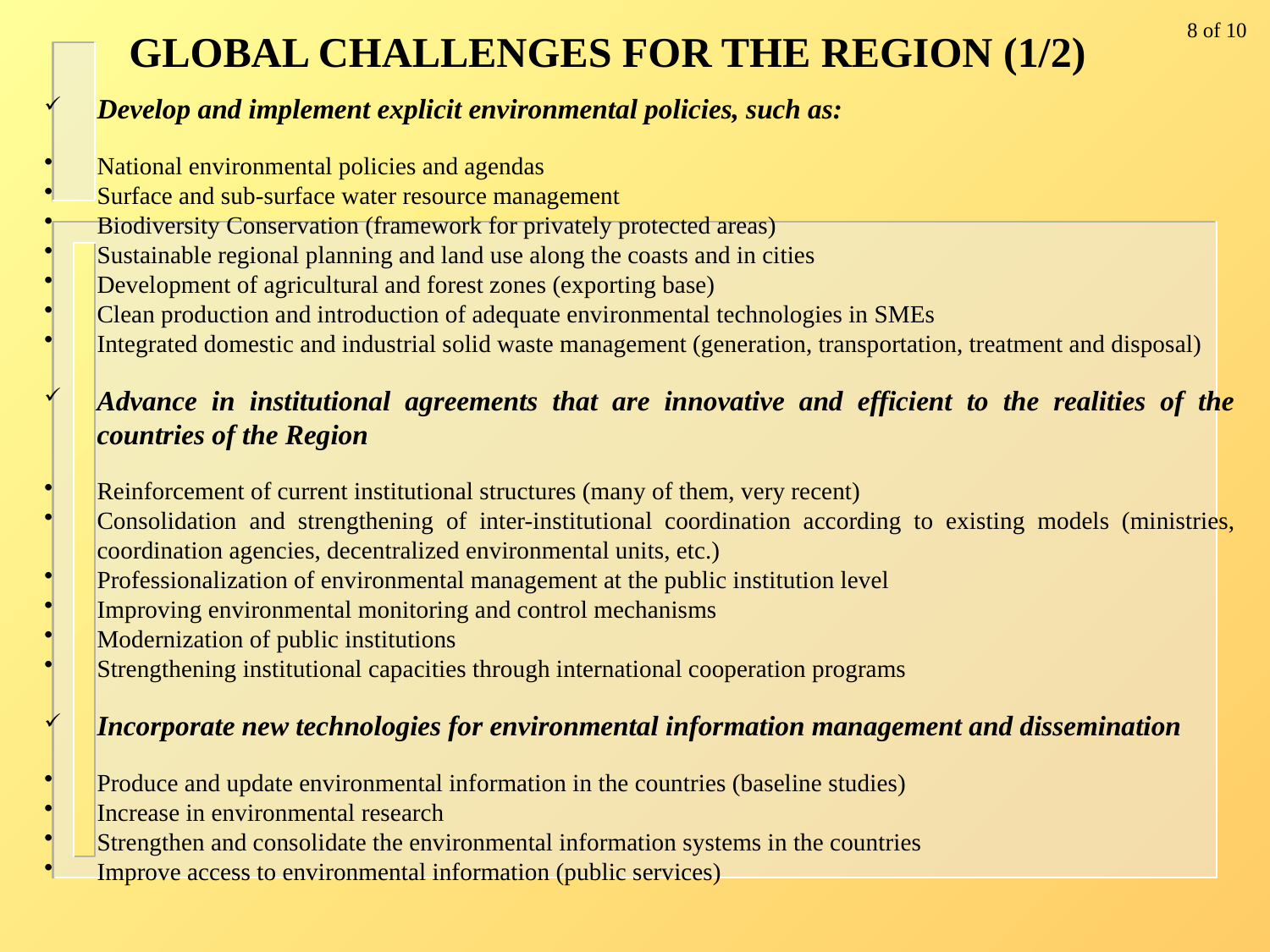

# GLOBAL CHALLENGES FOR THE REGION (1/2)
8 of 10
Develop and implement explicit environmental policies, such as:

National environmental policies and agendas
Surface and sub-surface water resource management
Biodiversity Conservation (framework for privately protected areas)
Sustainable regional planning and land use along the coasts and in cities
Development of agricultural and forest zones (exporting base)
Clean production and introduction of adequate environmental technologies in SMEs
Integrated domestic and industrial solid waste management (generation, transportation, treatment and disposal)

Advance in institutional agreements that are innovative and efficient to the realities of the countries of the Region

Reinforcement of current institutional structures (many of them, very recent)
Consolidation and strengthening of inter-institutional coordination according to existing models (ministries, coordination agencies, decentralized environmental units, etc.)
Professionalization of environmental management at the public institution level
Improving environmental monitoring and control mechanisms
Modernization of public institutions
Strengthening institutional capacities through international cooperation programs

Incorporate new technologies for environmental information management and dissemination

Produce and update environmental information in the countries (baseline studies)
Increase in environmental research
Strengthen and consolidate the environmental information systems in the countries
Improve access to environmental information (public services)